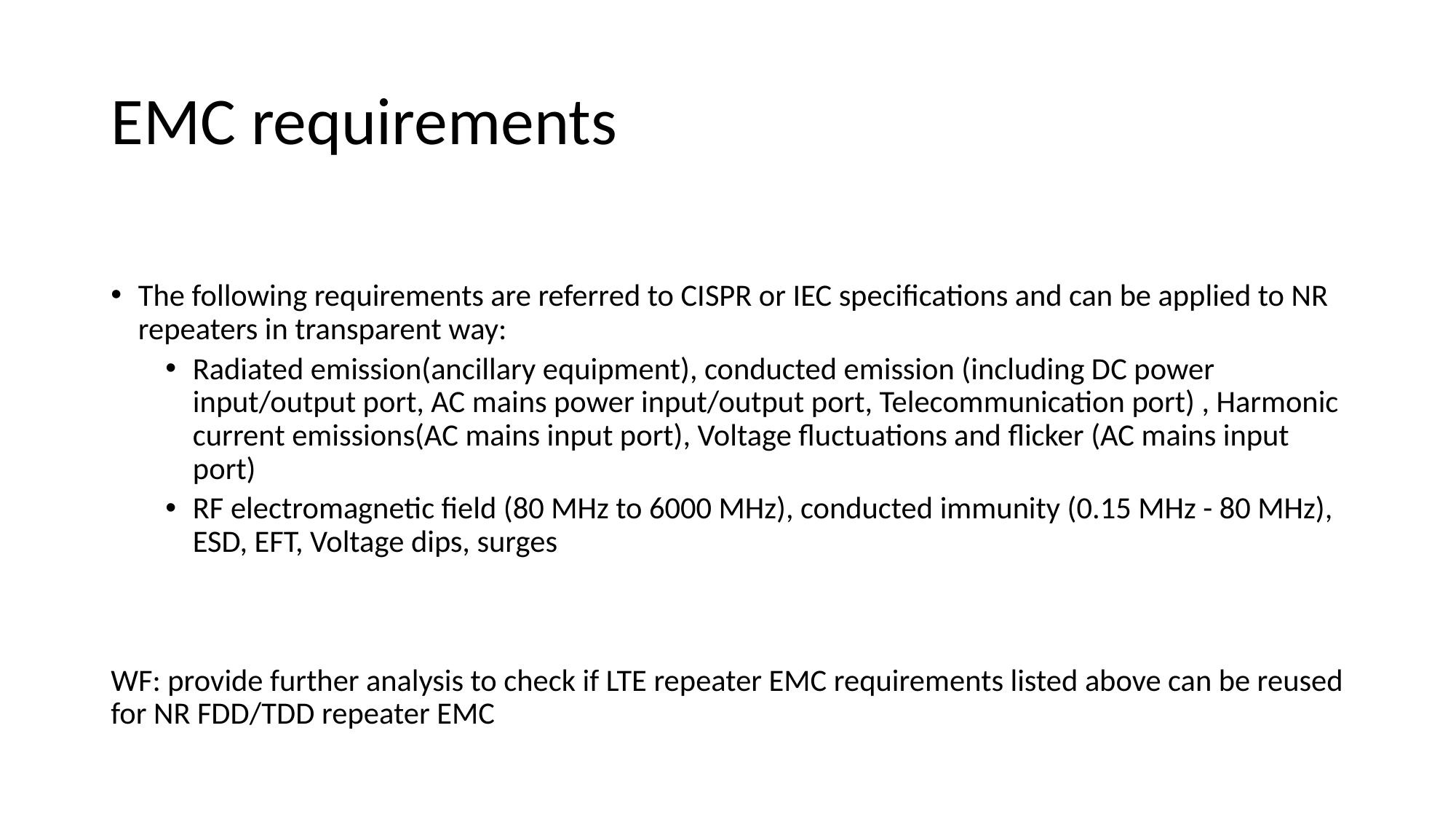

# EMC requirements

The following requirements are referred to CISPR or IEC specifications and can be applied to NR repeaters in transparent way:
Radiated emission(ancillary equipment), conducted emission (including DC power input/output port, AC mains power input/output port, Telecommunication port) , Harmonic current emissions(AC mains input port), Voltage fluctuations and flicker (AC mains input port)
RF electromagnetic field (80 MHz to 6000 MHz), conducted immunity (0.15 MHz - 80 MHz), ESD, EFT, Voltage dips, surges

WF: provide further analysis to check if LTE repeater EMC requirements listed above can be reused for NR FDD/TDD repeater EMC